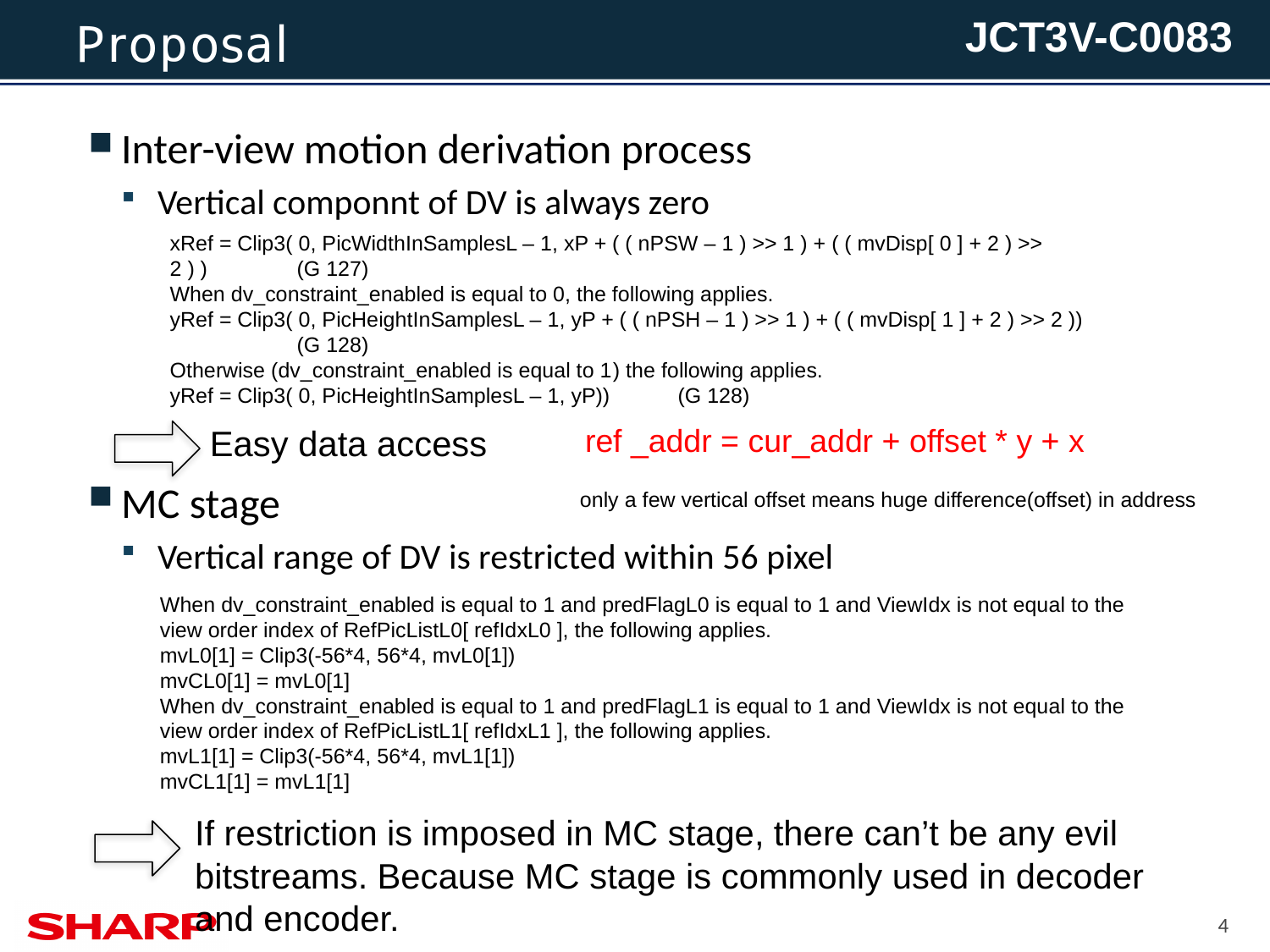

# Proposal
Inter-view motion derivation process
Vertical componnt of DV is always zero

MC stage
Vertical range of DV is restricted within 56 pixel
xRef = Clip3( 0, PicWidthInSamplesL – 1, xP + ( ( nPSW – 1 ) >> 1 ) + ( ( mvDisp[ 0 ] + 2 ) >> 2 ) )	(G 127)
When dv_constraint_enabled is equal to 0, the following applies.
yRef = Clip3( 0, PicHeightInSamplesL – 1, yP + ( ( nPSH – 1 ) >> 1 ) + ( ( mvDisp[ 1 ] + 2 ) >> 2 ))	(G 128)
Otherwise (dv_constraint_enabled is equal to 1) the following applies.
yRef = Clip3( 0, PicHeightInSamplesL – 1, yP)) 	(G 128)

Easy data access
ref _addr = cur_addr + offset * y + x

only a few vertical offset means huge difference(offset) in address
When dv_constraint_enabled is equal to 1 and predFlagL0 is equal to 1 and ViewIdx is not equal to the view order index of RefPicListL0[ refIdxL0 ], the following applies.
mvL0[1] = Clip3(-56*4, 56*4, mvL0[1])
mvCL0[1] = mvL0[1]
When dv_constraint_enabled is equal to 1 and predFlagL1 is equal to 1 and ViewIdx is not equal to the view order index of RefPicListL1[ refIdxL1 ], the following applies.
mvL1[1] = Clip3(-56*4, 56*4, mvL1[1])
mvCL1[1] = mvL1[1]

If restriction is imposed in MC stage, there can’t be any evil bitstreams. Because MC stage is commonly used in decoder and encoder.

4